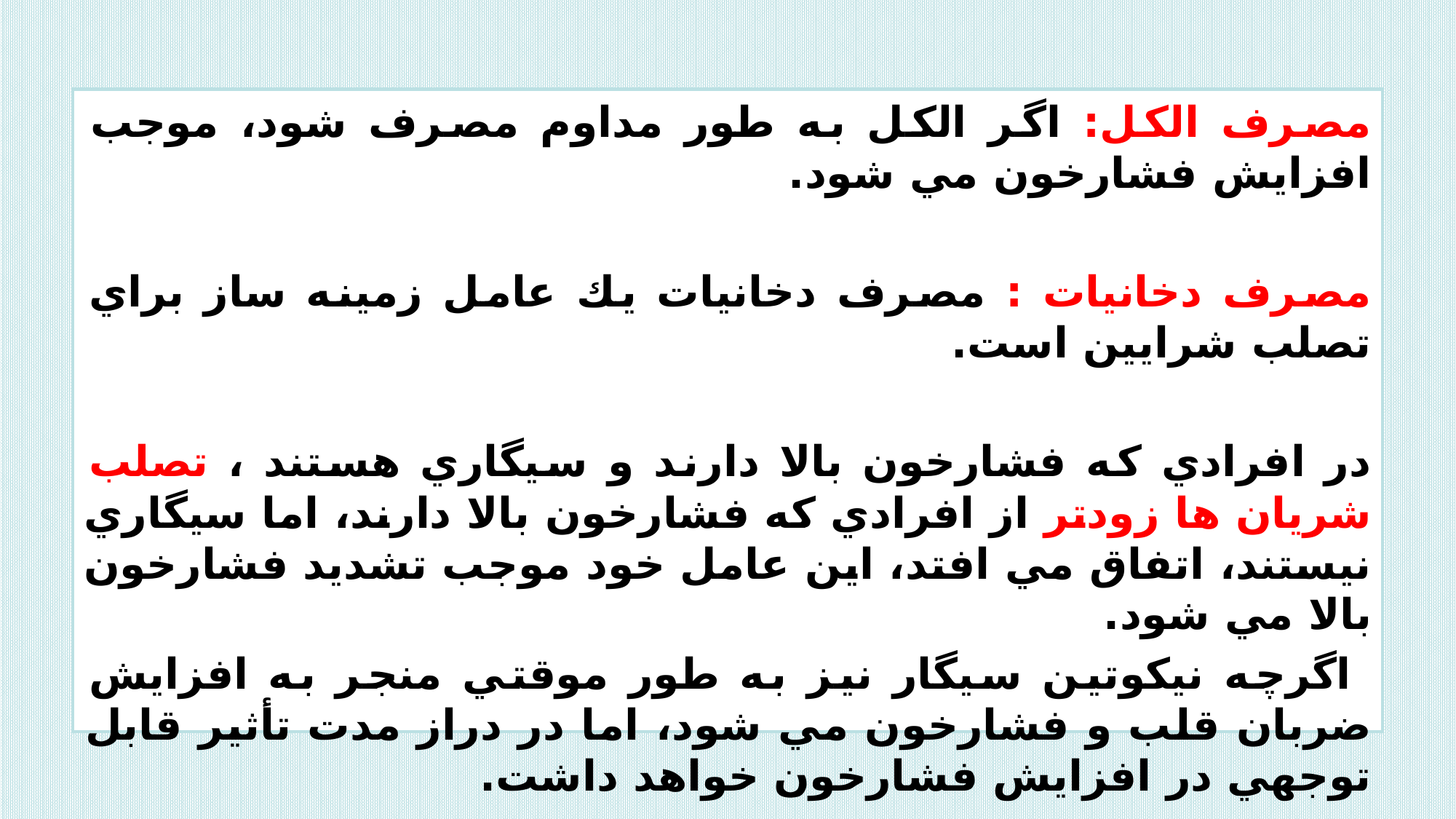

مصرف الكل: اگر الكل به طور مداوم مصرف شود، موجب افزايش فشارخون مي شود.

مصرف دخانيات : مصرف دخانيات يك عامل زمينه ساز براي تصلب شرايين است.

در افرادي كه فشارخون بالا دارند و سيگاري هستند ، تصلب شريان ها زودتر از افرادي كه فشارخون بالا دارند، اما سيگاري نيستند، اتفاق مي افتد، اين عامل خود موجب تشديد فشارخون بالا مي شود.
 اگرچه نيكوتين سيگار نيز به طور موقتي منجر به افزايش ضربان قلب و فشارخون مي شود، اما در دراز مدت تأثير قابل توجهي در افزايش فشارخون خواهد داشت.